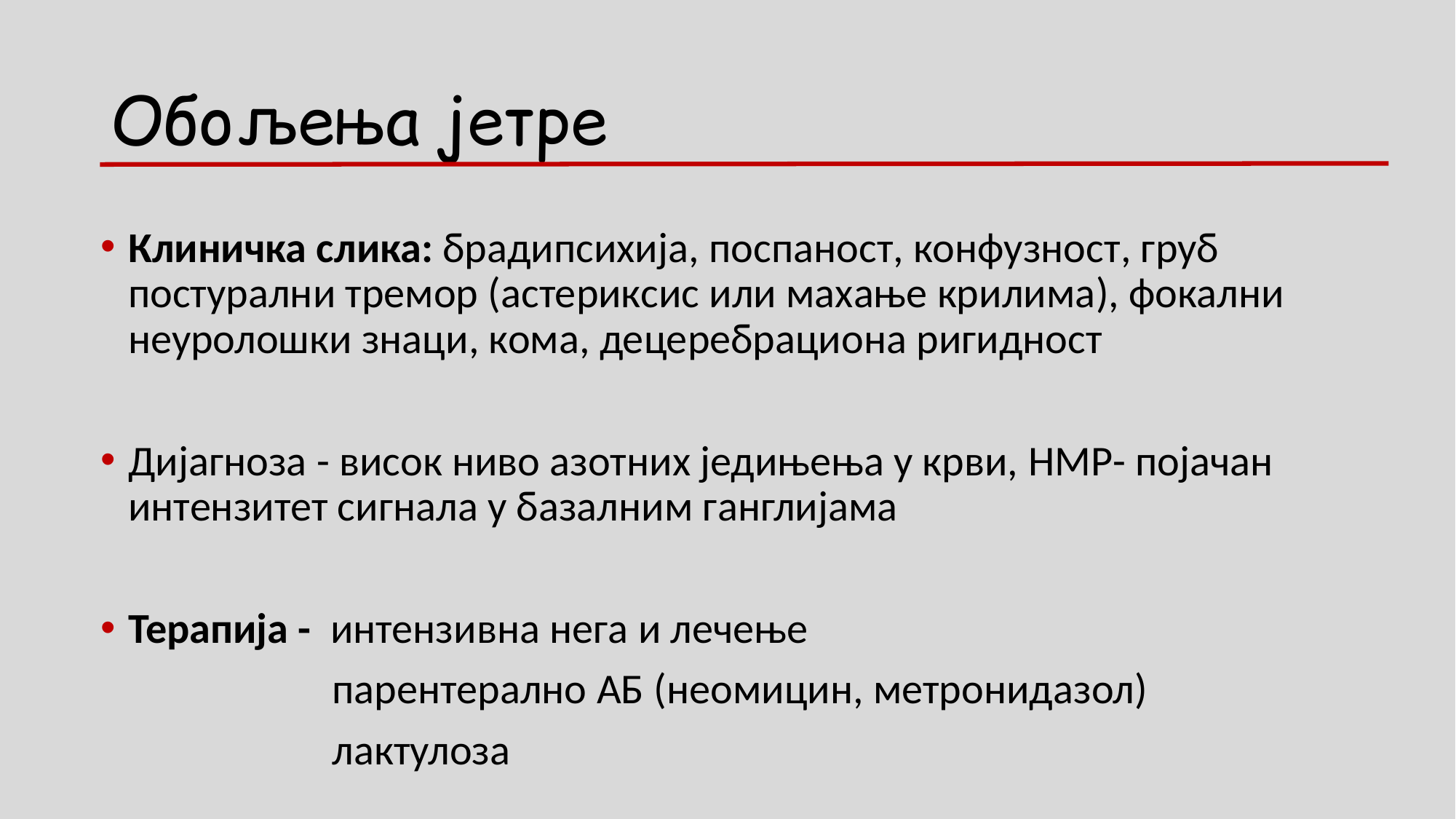

# Обољења јетре
Клиничка слика: брадипсихија, поспаност, конфузност, груб постурални тремор (астериксис или махање крилима), фокални неуролошки знаци, кома, децеребрациона ригидност

Дијагноза - висок ниво азотних једињења у крви, НМР- појачан интензитет сигнала у базалним ганглијама

Терапија -  интензивна нега и лечење
                        парентерално АБ (неомицин, метронидазол)
                        лактулоза